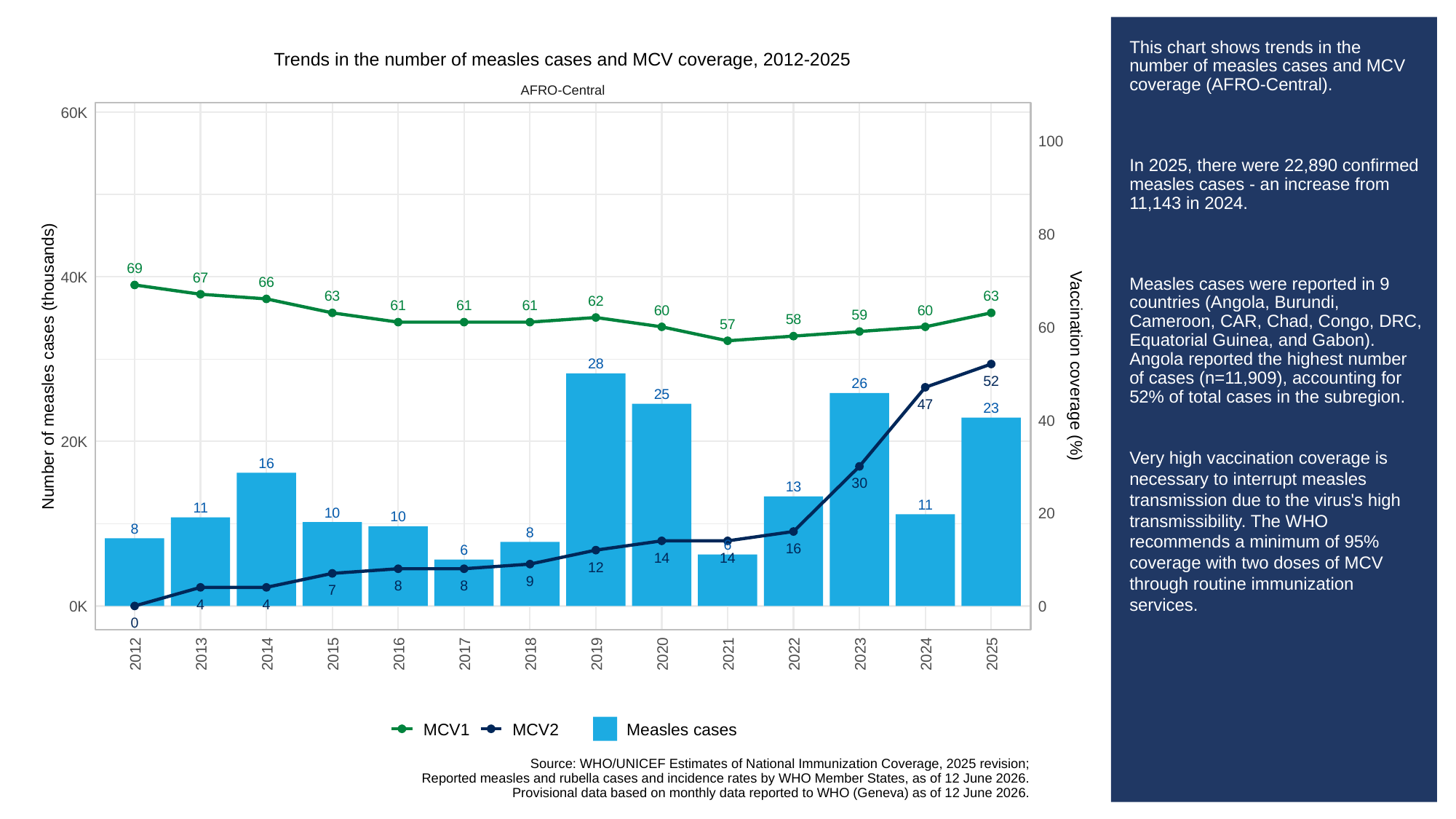

# This chart shows trends in the number of measles cases and MCV coverage (AFRO-Central).

In 2025, there were 22,890 confirmed measles cases - an increase from 11,143 in 2024.

Measles cases were reported in 9 countries (Angola, Burundi, Cameroon, CAR, Chad, Congo, DRC, Equatorial Guinea, and Gabon). Angola reported the highest number of cases (n=11,909), accounting for 52% of total cases in the subregion.

Very high vaccination coverage is necessary to interrupt measles transmission due to the virus's high transmissibility. The WHO recommends a minimum of 95% coverage with two doses of MCV through routine immunization services.

Trends in the number of measles cases and MCV coverage, 2012-2025
AFRO-Central

60K

100

80
69
40K
67
66

63
63

62

61
61
61
60
60
59

58

57

60

28

Number of measles cases (thousands)
Vaccination coverage (%)

52
26

25

47
23

40

20K

16

30
13

11
11
10
20
10

8

8

6

16
6

14
14

12

9
8
8

7
4
4
0K
0

0
2012
2013
2014
2015
2016
2017
2018
2019
2020
2021
2022
2023
2024
2025

MCV1
MCV2
Measles cases

Source: WHO/UNICEF Estimates of National Immunization Coverage, 2025 revision;
Reported measles and rubella cases and incidence rates by WHO Member States, as of 12 June 2026.
Provisional data based on monthly data reported to WHO (Geneva) as of 12 June 2026.